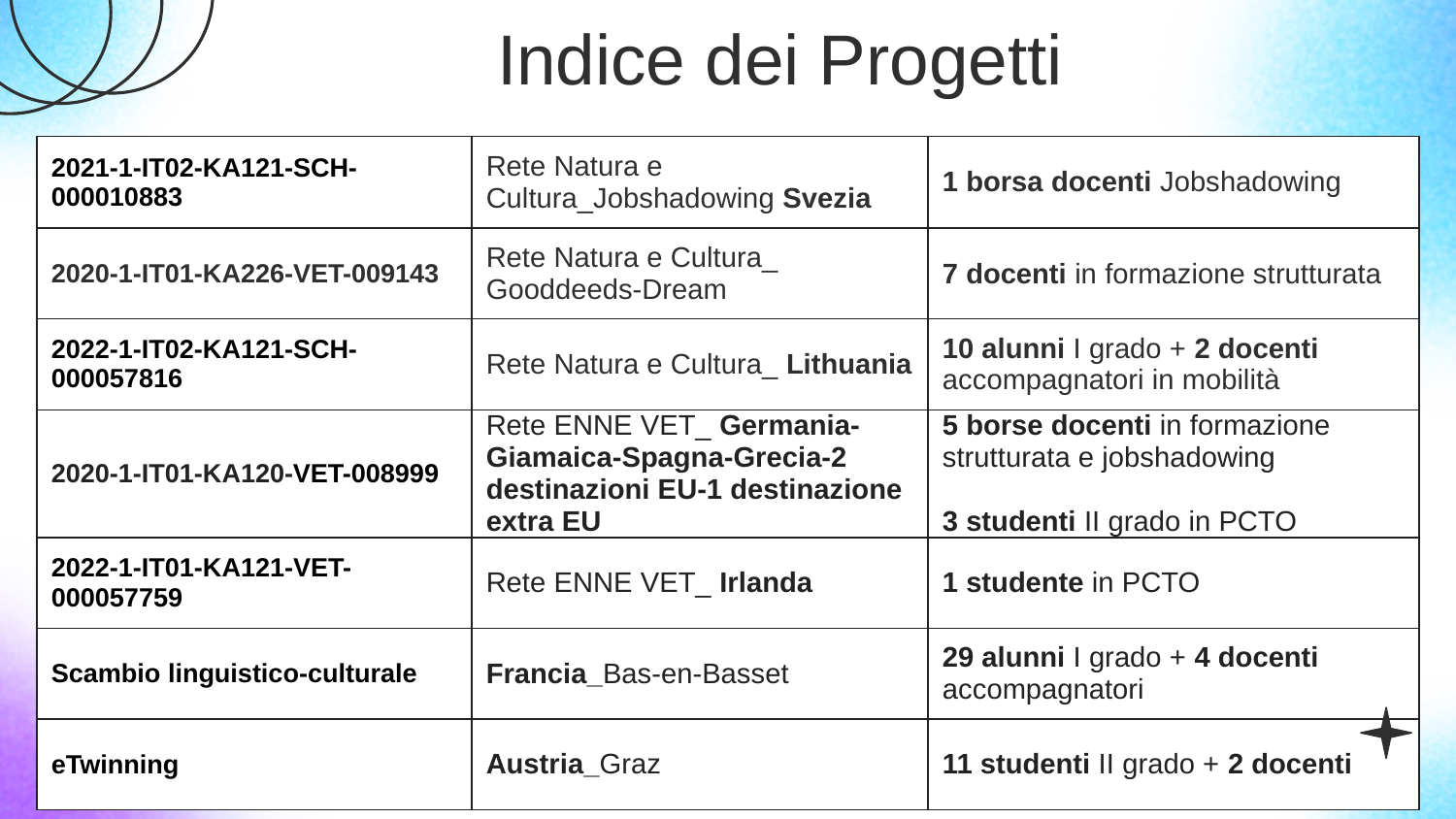

# Indice dei Progetti

| 2021-1-IT02-KA121-SCH-000010883 | Rete Natura e Cultura\_Jobshadowing Svezia | 1 borsa docenti Jobshadowing |
| --- | --- | --- |
| 2020-1-IT01-KA226-VET-009143 | Rete Natura e Cultura\_ Gooddeeds-Dream | 7 docenti in formazione strutturata |
| 2022-1-IT02-KA121-SCH-000057816 | Rete Natura e Cultura\_ Lithuania | 10 alunni I grado + 2 docenti accompagnatori in mobilità |
| 2020-1-IT01-KA120-VET-008999 | Rete ENNE VET\_ Germania-Giamaica-Spagna-Grecia-2 destinazioni EU-1 destinazione extra EU | 5 borse docenti in formazione strutturata e jobshadowing 3 studenti II grado in PCTO |
| 2022-1-IT01-KA121-VET-000057759 | Rete ENNE VET\_ Irlanda | 1 studente in PCTO |
| Scambio linguistico-culturale | Francia\_Bas-en-Basset | 29 alunni I grado + 4 docenti accompagnatori |
| eTwinning | Austria\_Graz | 11 studenti II grado + 2 docenti |